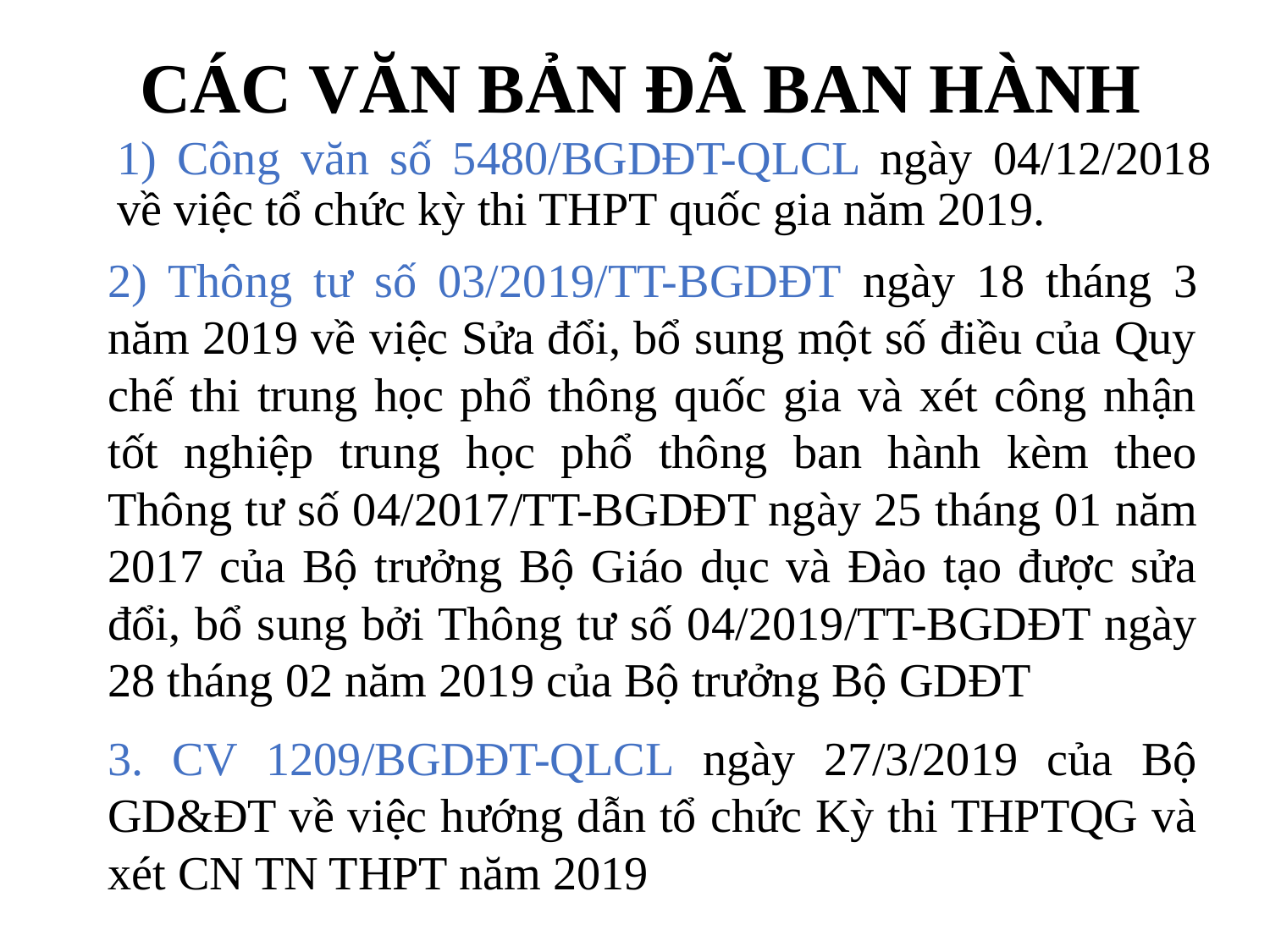

# CÁC VĂN BẢN ĐÃ BAN HÀNH
1) Công văn số 5480/BGDĐT-QLCL ngày 04/12/2018 về việc tổ chức kỳ thi THPT quốc gia năm 2019.

2) Thông tư số 03/2019/TT-BGDĐT ngày 18 tháng 3 năm 2019 về việc Sửa đổi, bổ sung một số điều của Quy chế thi trung học phổ thông quốc gia và xét công nhận tốt nghiệp trung học phổ thông ban hành kèm theo Thông tư số 04/2017/TT-BGDĐT ngày 25 tháng 01 năm 2017 của Bộ trưởng Bộ Giáo dục và Đào tạo được sửa đổi, bổ sung bởi Thông tư số 04/2019/TT-BGDĐT ngày 28 tháng 02 năm 2019 của Bộ trưởng Bộ GDĐT
3. CV 1209/BGDĐT-QLCL ngày 27/3/2019 của Bộ GD&ĐT về việc hướng dẫn tổ chức Kỳ thi THPTQG và xét CN TN THPT năm 2019